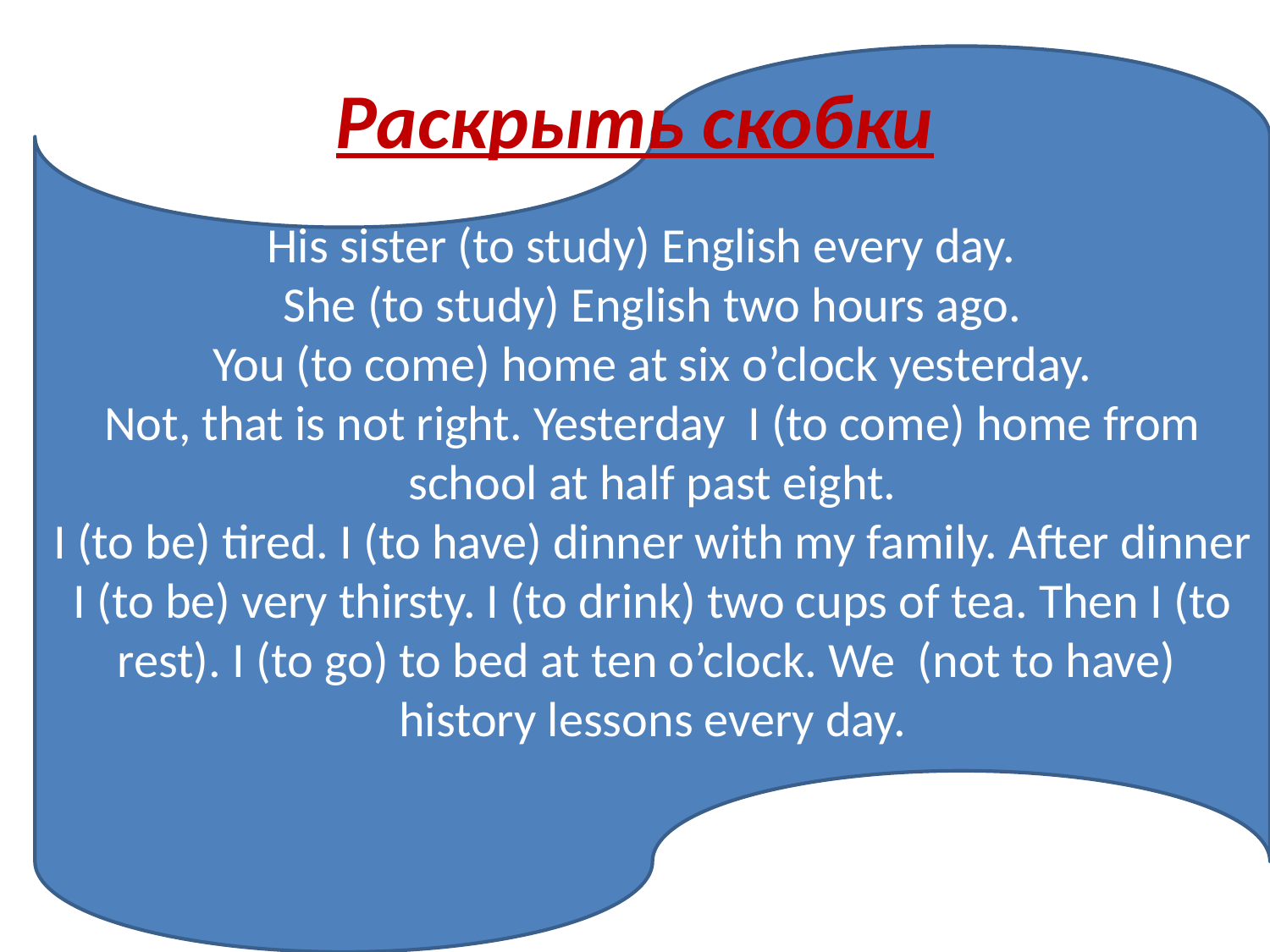

# Раскрыть скобки
His sister (to study) English every day.
She (to study) English two hours ago.
You (to come) home at six o’clock yesterday.
Not, that is not right. Yesterday  I (to come) home from school at half past eight.
I (to be) tired. I (to have) dinner with my family. After dinner I (to be) very thirsty. I (to drink) two cups of tea. Then I (to rest). I (to go) to bed at ten o’clock. We  (not to have)  history lessons every day.